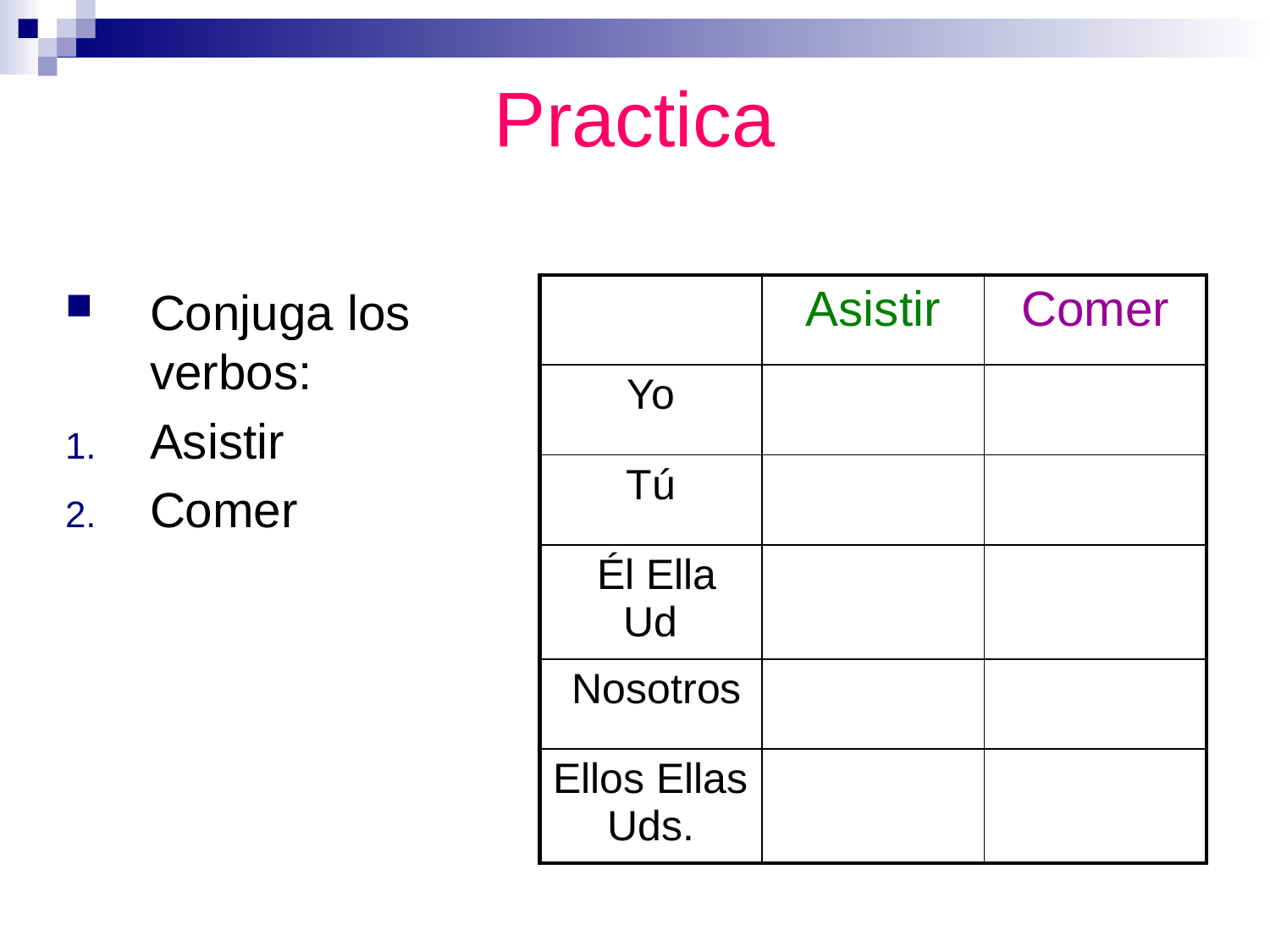

Practica
Conjuga los verbos:
Asistir
Comer
|  | Asistir | Comer |
| --- | --- | --- |
| Yo |  |  |
| Tú |  |  |
| Él Ella Ud |  |  |
| Nosotros |  |  |
| Ellos Ellas Uds. |  |  |